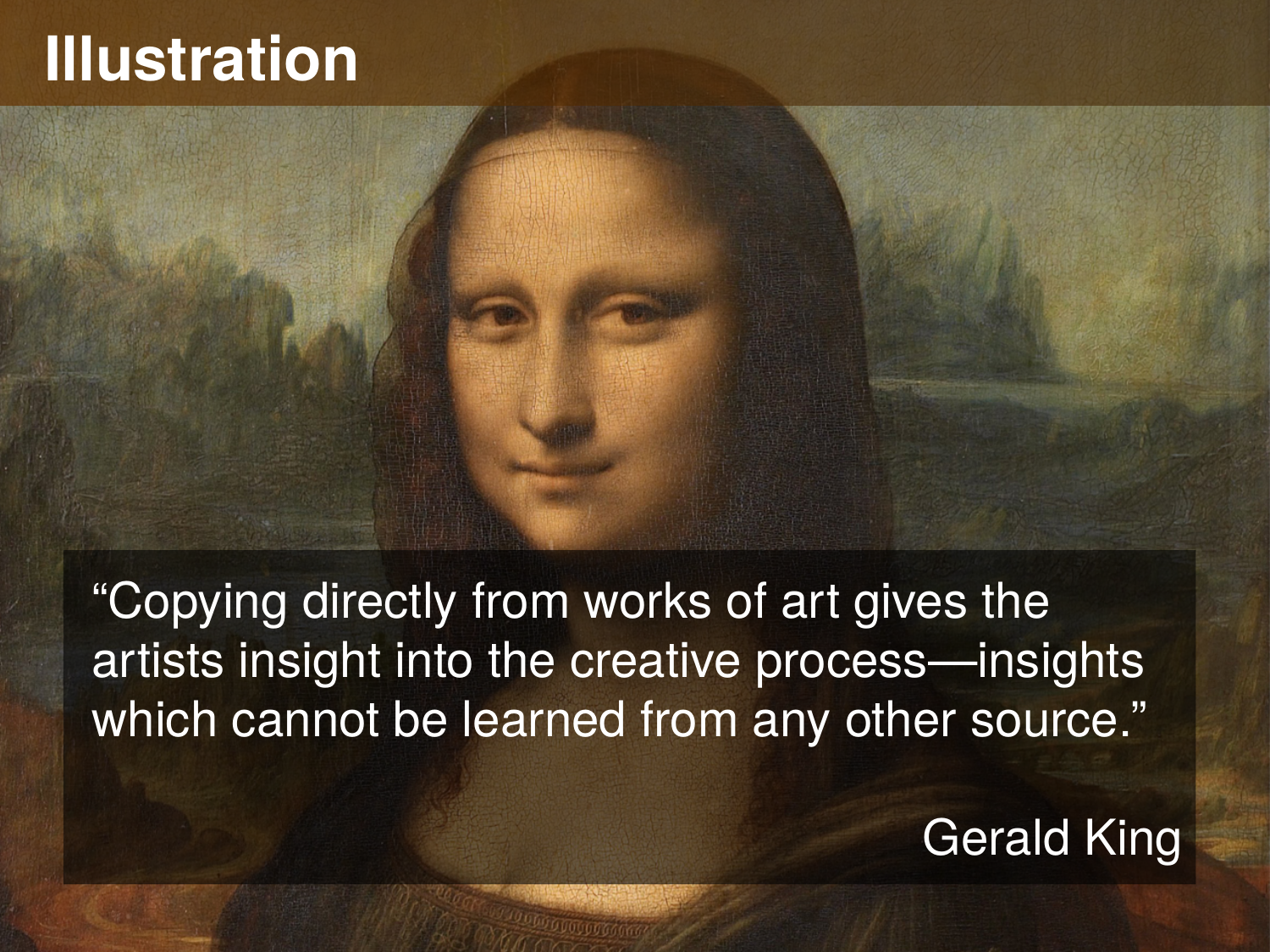

Illustration
“Copying directly from works of art gives the artists insight into the creative process—insights which cannot be learned from any other source.”

Gerald King